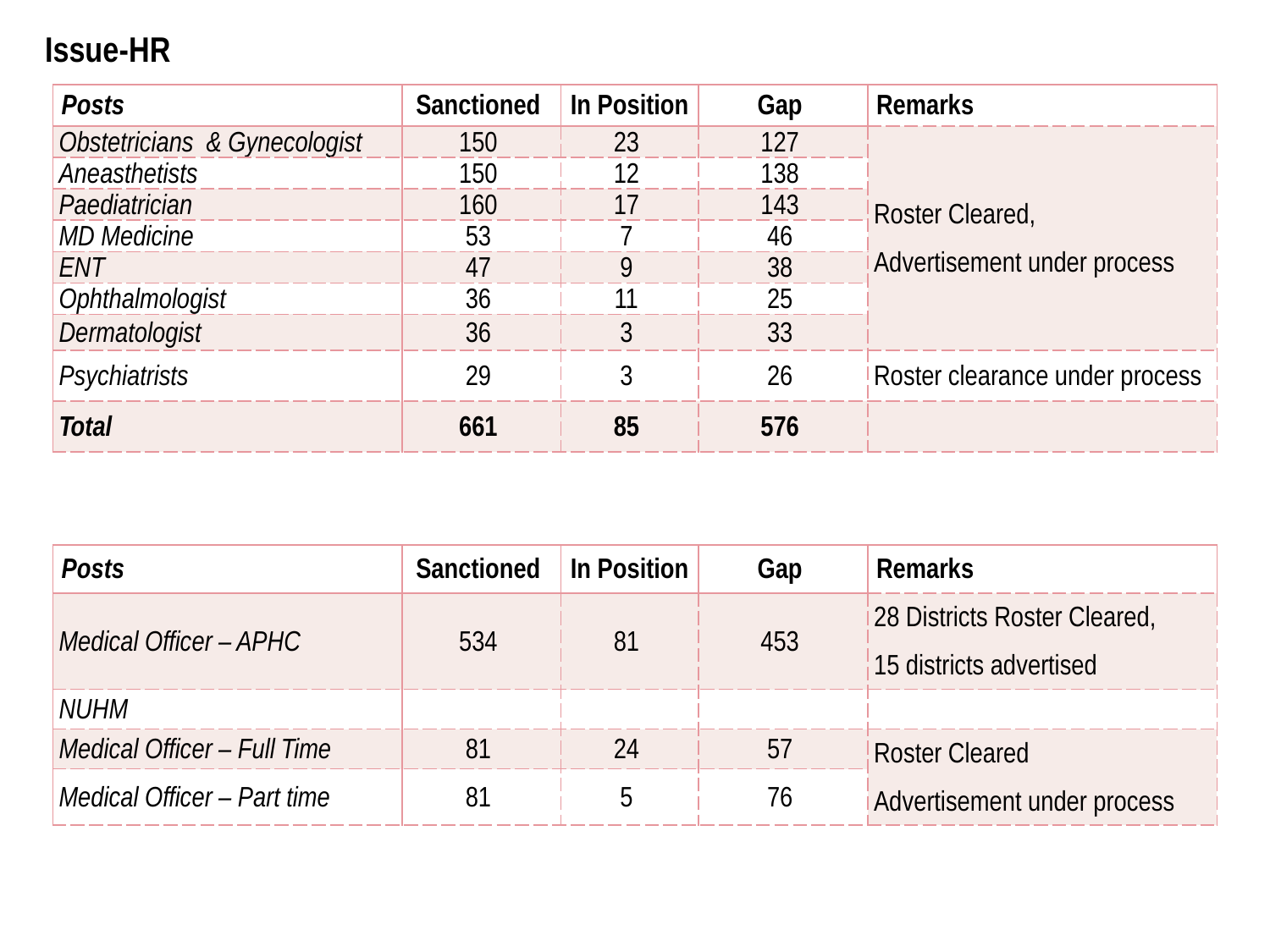

Issue-HR
| Posts | Sanctioned | In Position | Gap | Remarks |
| --- | --- | --- | --- | --- |
| Obstetricians & Gynecologist | 150 | 23 | 127 | Roster Cleared, Advertisement under process |
| Aneasthetists | 150 | 12 | 138 |  |
| Paediatrician | 160 | 17 | 143 |  |
| MD Medicine | 53 | 7 | 46 |  |
| ENT | 47 | 9 | 38 |  |
| Ophthalmologist | 36 | 11 | 25 |  |
| Dermatologist | 36 | 3 | 33 |  |
| Psychiatrists | 29 | 3 | 26 | Roster clearance under process |
| Total | 661 | 85 | 576 |  |
| Posts | Sanctioned | In Position | Gap | Remarks |
| --- | --- | --- | --- | --- |
| Medical Officer – APHC | 534 | 81 | 453 | 28 Districts Roster Cleared, 15 districts advertised |
| NUHM |  |  |  |  |
| Medical Officer – Full Time | 81 | 24 | 57 | Roster Cleared Advertisement under process |
| Medical Officer – Part time | 81 | 5 | 76 |  |